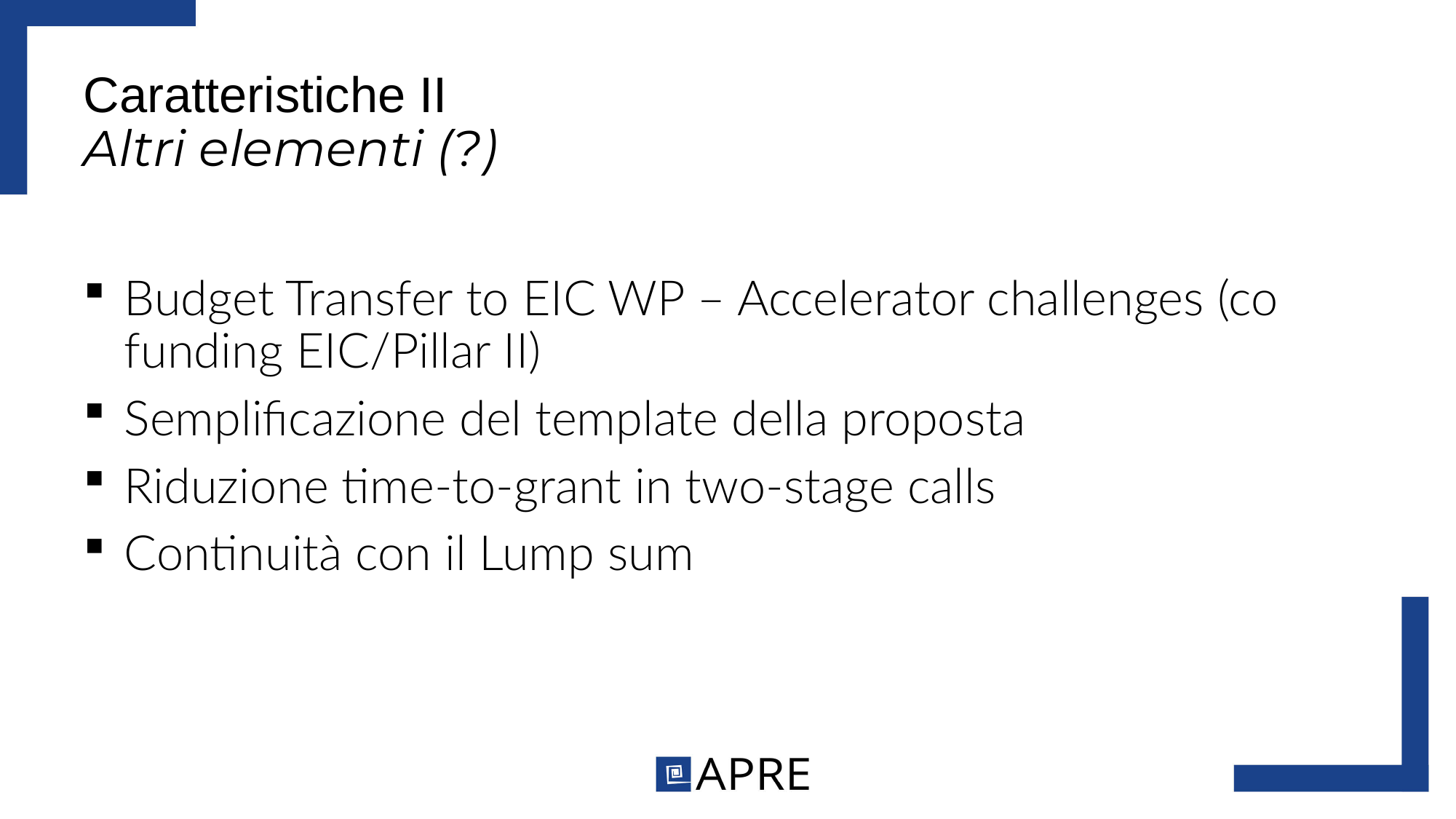

# Caratteristiche II Altri elementi (?)
Budget Transfer to EIC WP – Accelerator challenges (co funding EIC/Pillar II)
Semplificazione del template della proposta
Riduzione time-to-grant in two-stage calls
Continuità con il Lump sum